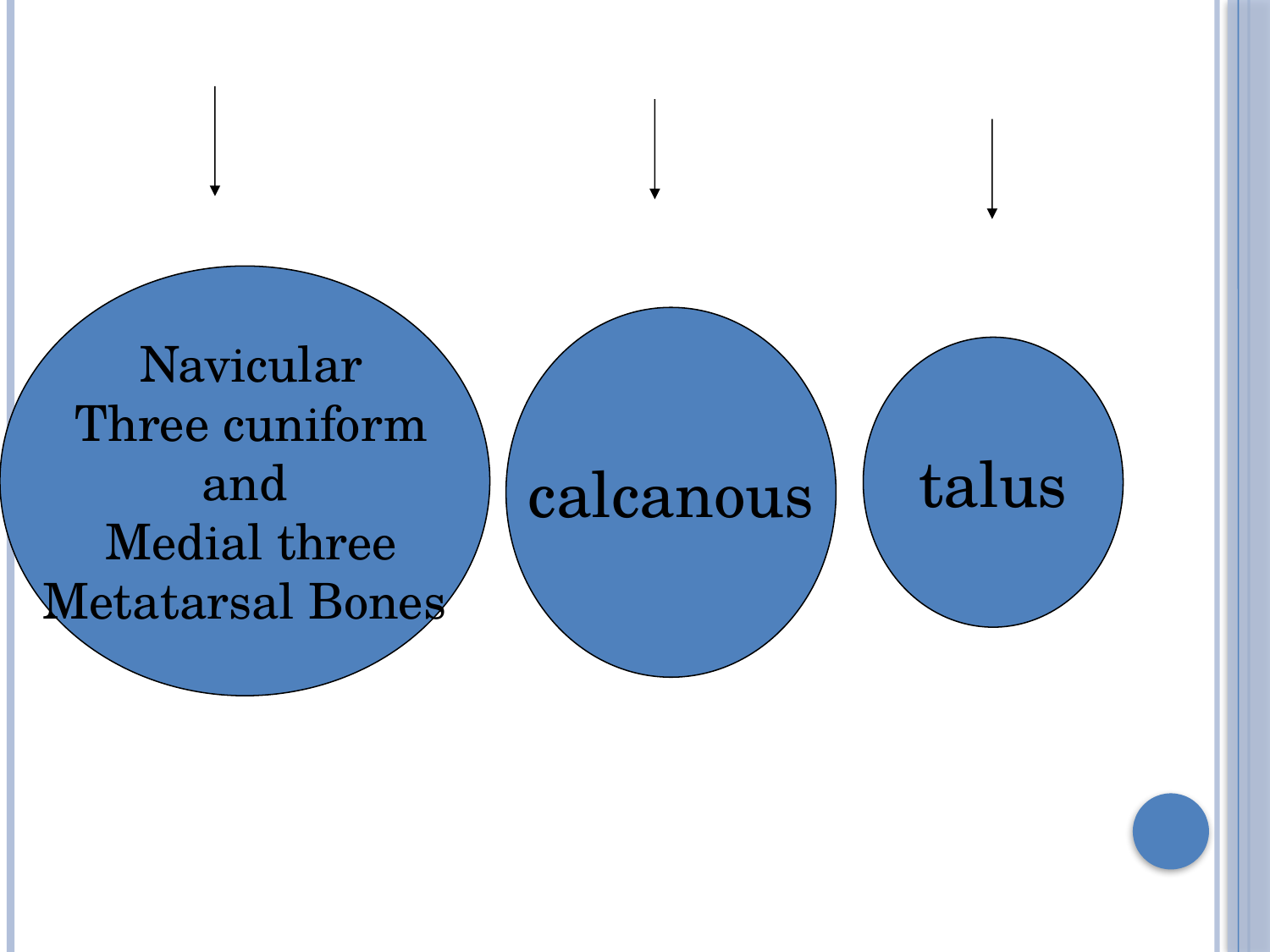

Navicular
Three cuniform
and
Medial three
Metatarsal Bones
calcanous
talus